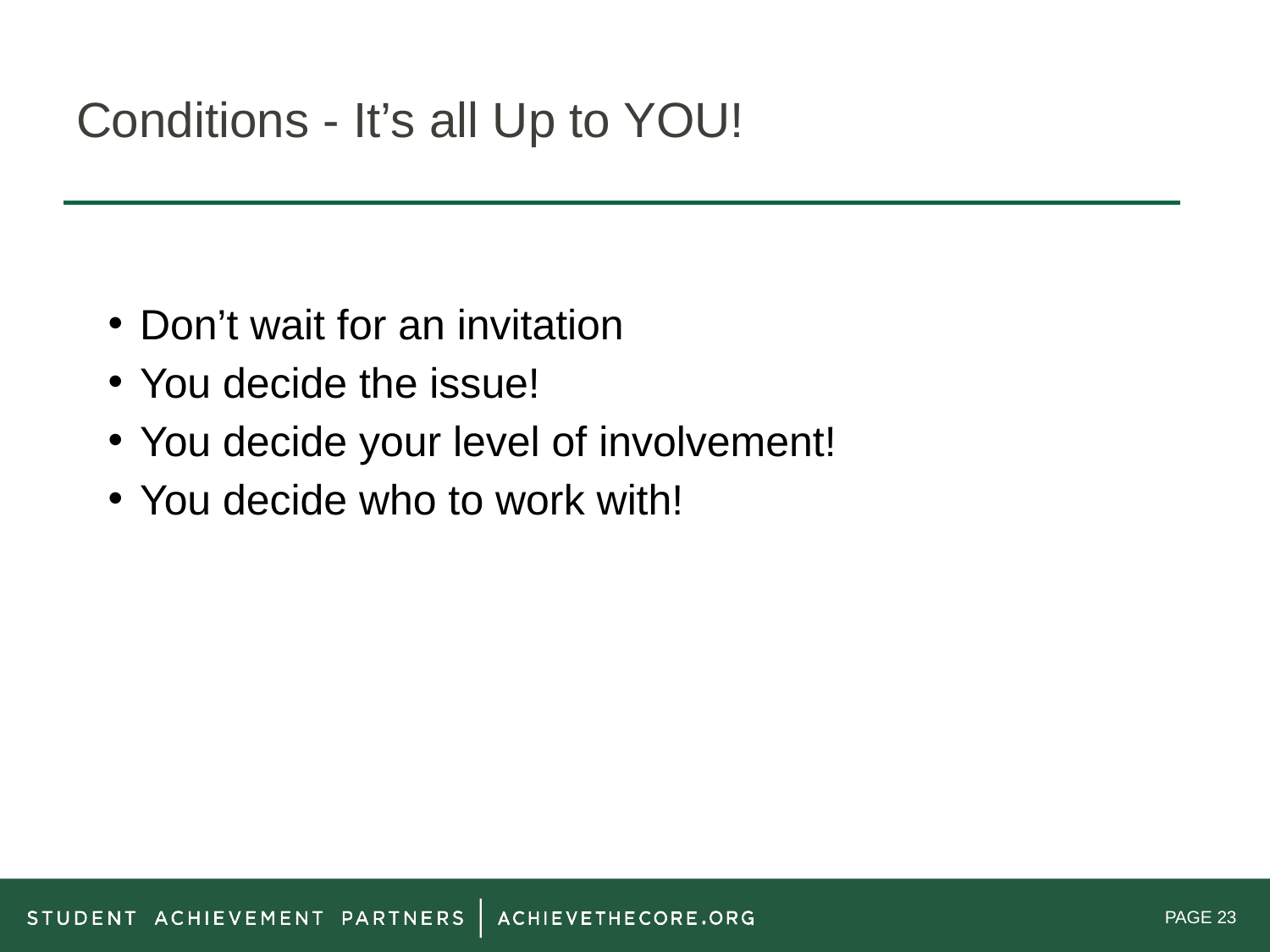

# Conditions - It’s all Up to YOU!

Don’t wait for an invitation
You decide the issue!
You decide your level of involvement!
You decide who to work with!